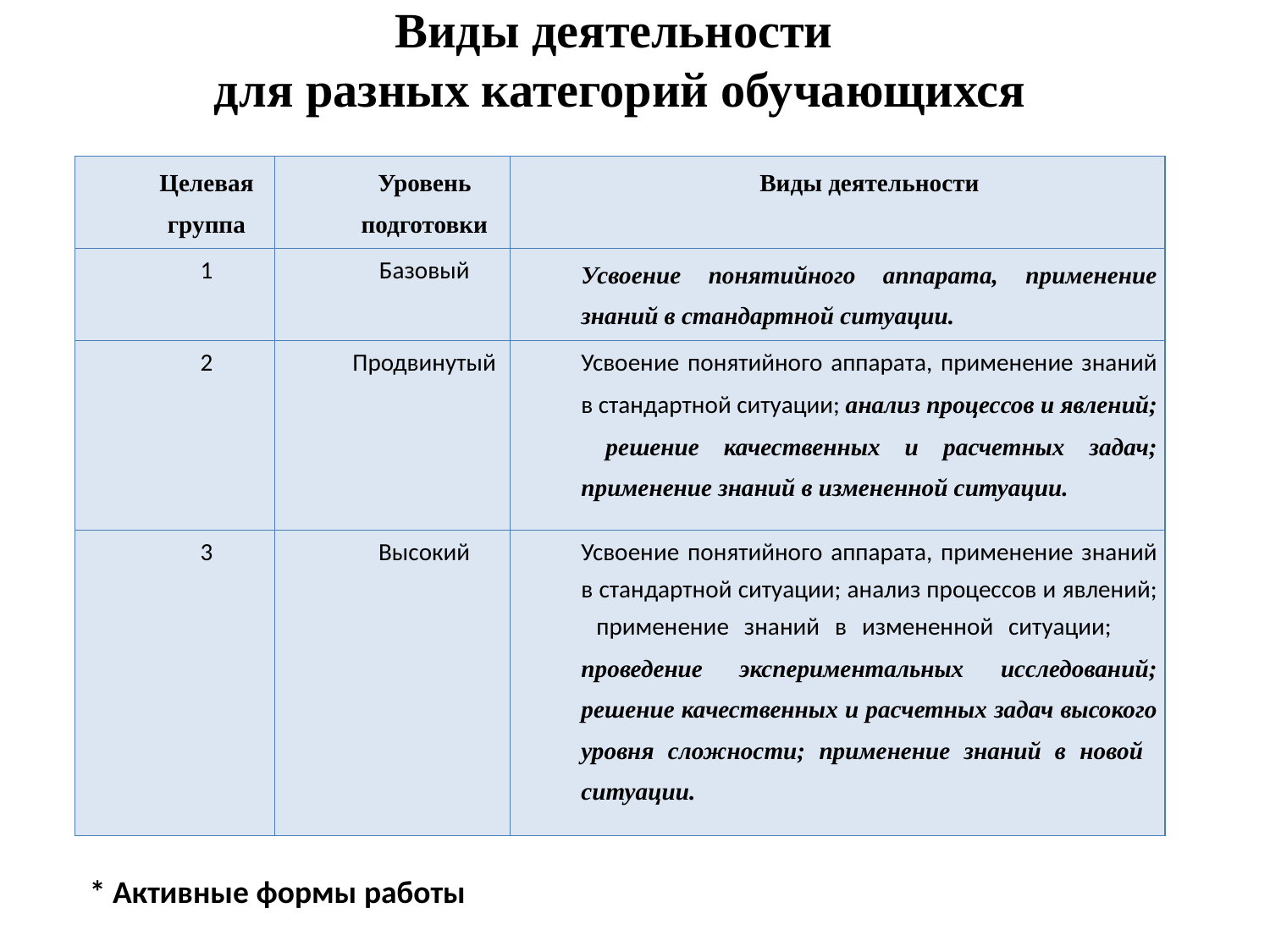

Виды деятельности
для разных категорий обучающихся

| Целевая группа | Уровень подготовки | Виды деятельности |
| --- | --- | --- |
| 1 | Базовый | Усвоение понятийного аппарата, применение знаний в стандартной ситуации. |
| 2 | Продвинутый | Усвоение понятийного аппарата, применение знаний в стандартной ситуации; анализ процессов и явлений; решение качественных и расчетных задач; применение знаний в измененной ситуации. |
| 3 | Высокий | Усвоение понятийного аппарата, применение знаний в стандартной ситуации; анализ процессов и явлений; применение знаний в измененной ситуации; проведение экспериментальных исследований; решение качественных и расчетных задач высокого уровня сложности; применение знаний в новой ситуации. |
* Активные формы работы